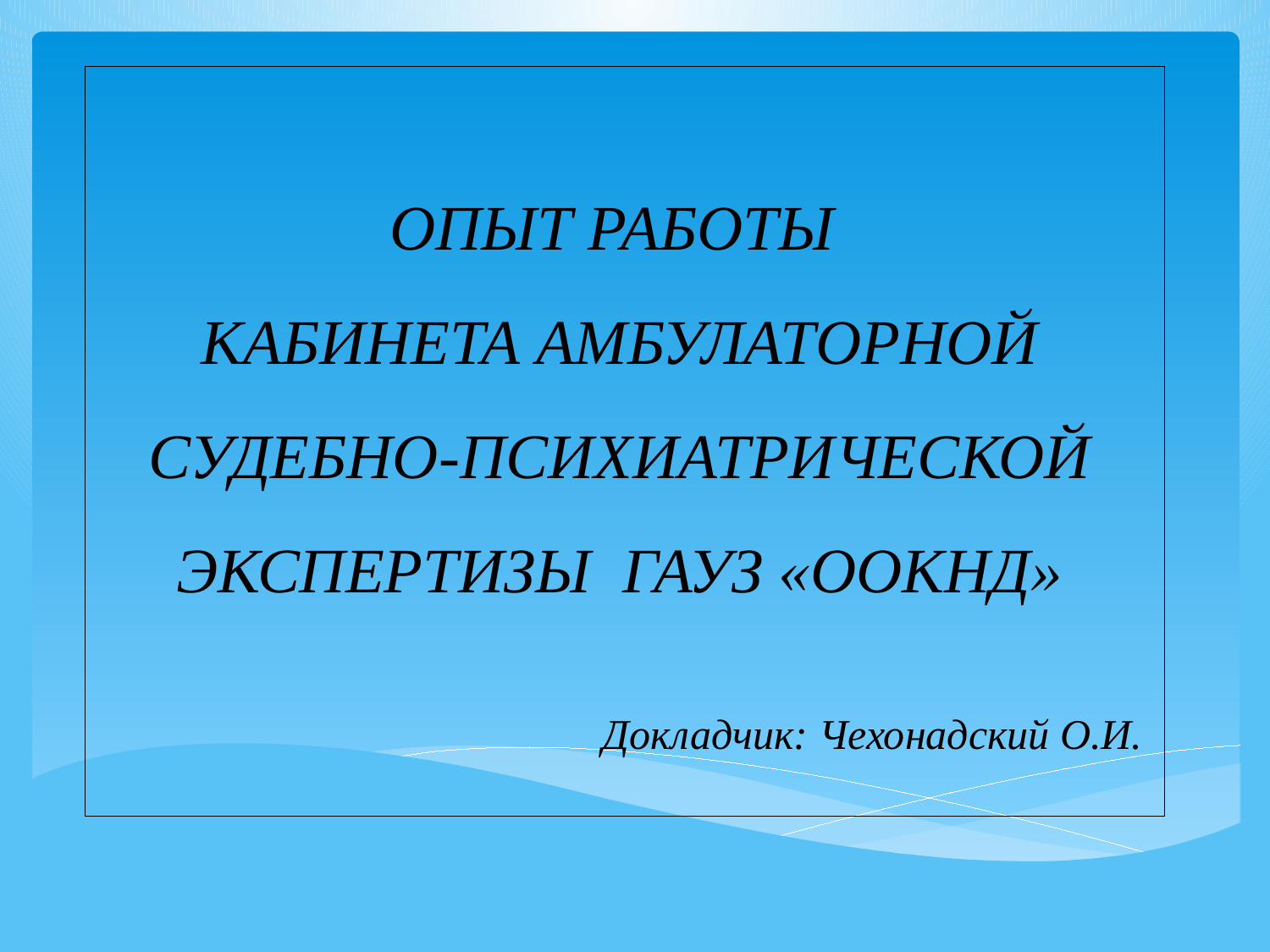

ОПЫТ РАБОТЫ
КАБИНЕТА АМБУЛАТОРНОЙ СУДЕБНО-ПСИХИАТРИЧЕСКОЙ ЭКСПЕРТИЗЫ  ГАУЗ «ООКНД»

Докладчик: Чехонадский О.И.
#